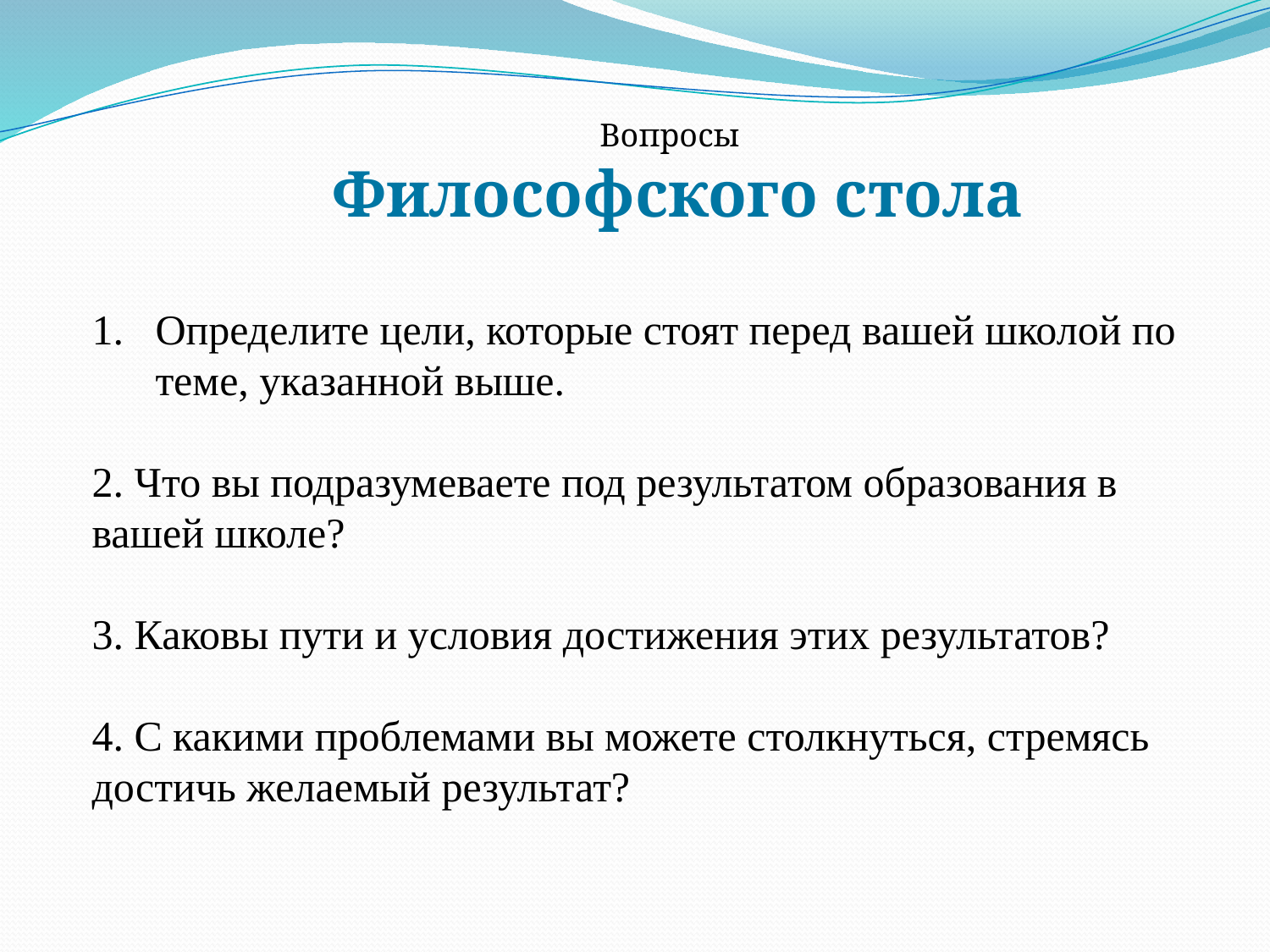

Вопросы
 Философского стола
Определите цели, которые стоят перед вашей школой по теме, указанной выше.

2. Что вы подразумеваете под результатом образования в вашей школе?

3. Каковы пути и условия достижения этих результатов?

4. С какими проблемами вы можете столкнуться, стремясь достичь желаемый результат?